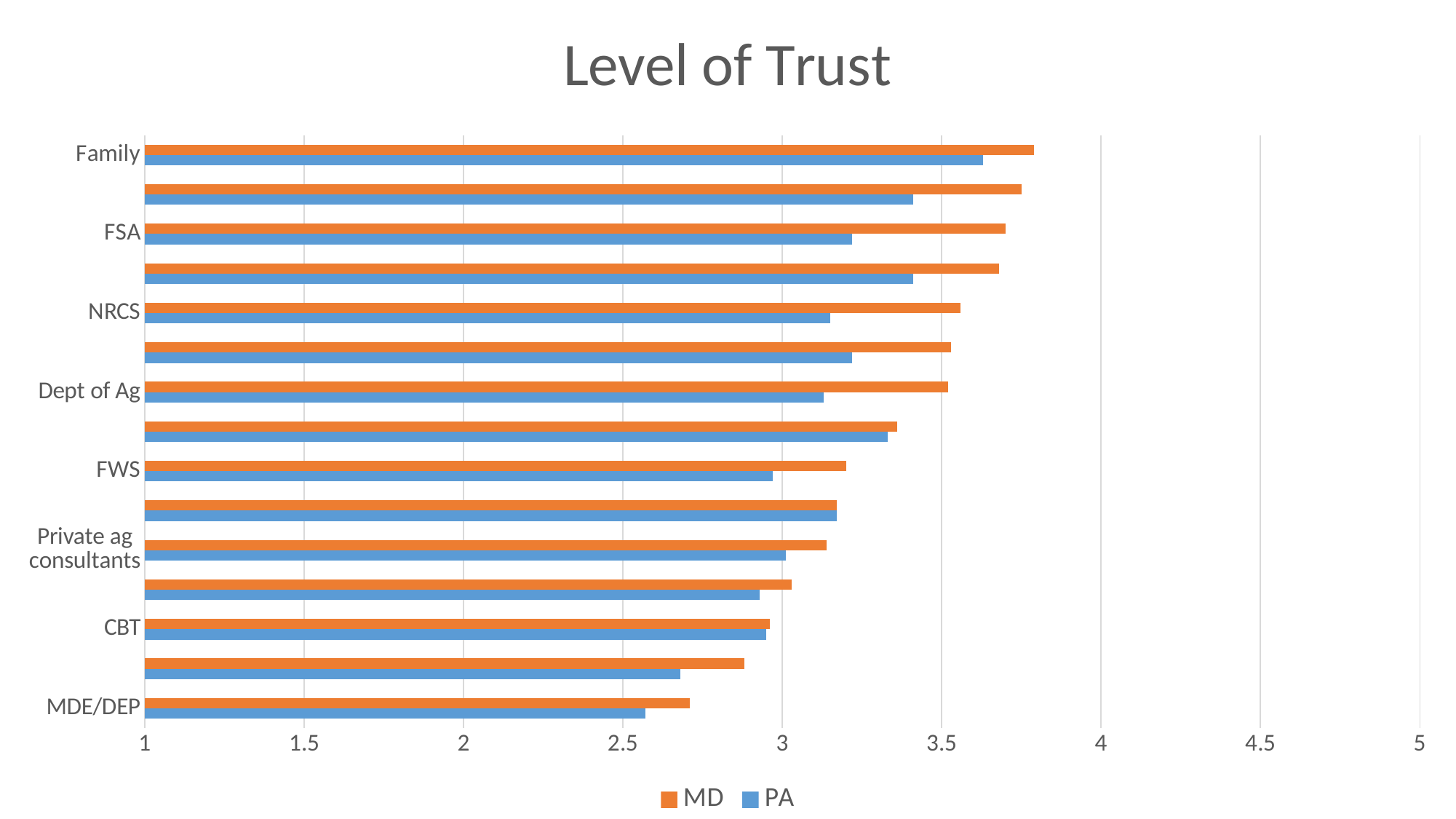

### Chart: Level of Trust

| Category | PA | MD |
|---|---|---|
| MDE/DEP | 2.57 | 2.71 |
| Ag retailers | 2.68 | 2.88 |
| CBT | 2.95 | 2.96 |
| Ches Wildlife Heritage | 2.93 | 3.03 |
| Private ag consultants | 3.01 | 3.14 |
| TNC | 3.17 | 3.17 |
| FWS | 2.97 | 3.2 |
| Neighbors | 3.33 | 3.36 |
| Dept of Ag | 3.13 | 3.52 |
| DU | 3.22 | 3.53 |
| NRCS | 3.15 | 3.56 |
| Local extension | 3.41 | 3.68 |
| FSA | 3.22 | 3.7 |
| Soil Conservation District | 3.41 | 3.75 |
| Family | 3.63 | 3.79 |